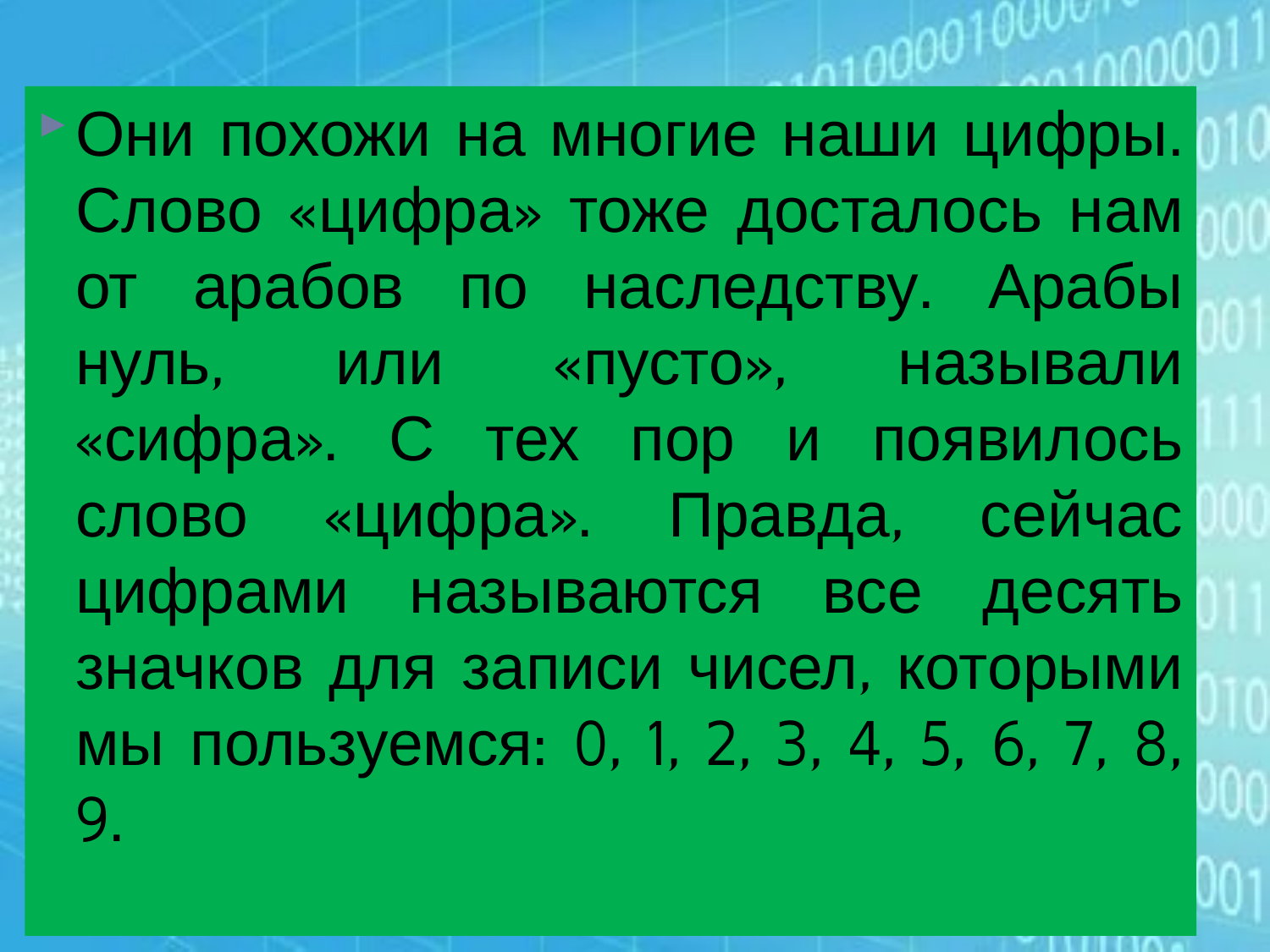

#
Они похожи на многие наши цифры. Слово «цифра» тоже досталось нам от арабов по наследству. Арабы нуль, или «пусто», называли «сифра». С тех пор и появилось слово «цифра». Правда, сейчас цифрами называются все десять значков для записи чисел, которыми мы пользуемся: 0, 1, 2, 3, 4, 5, 6, 7, 8, 9.